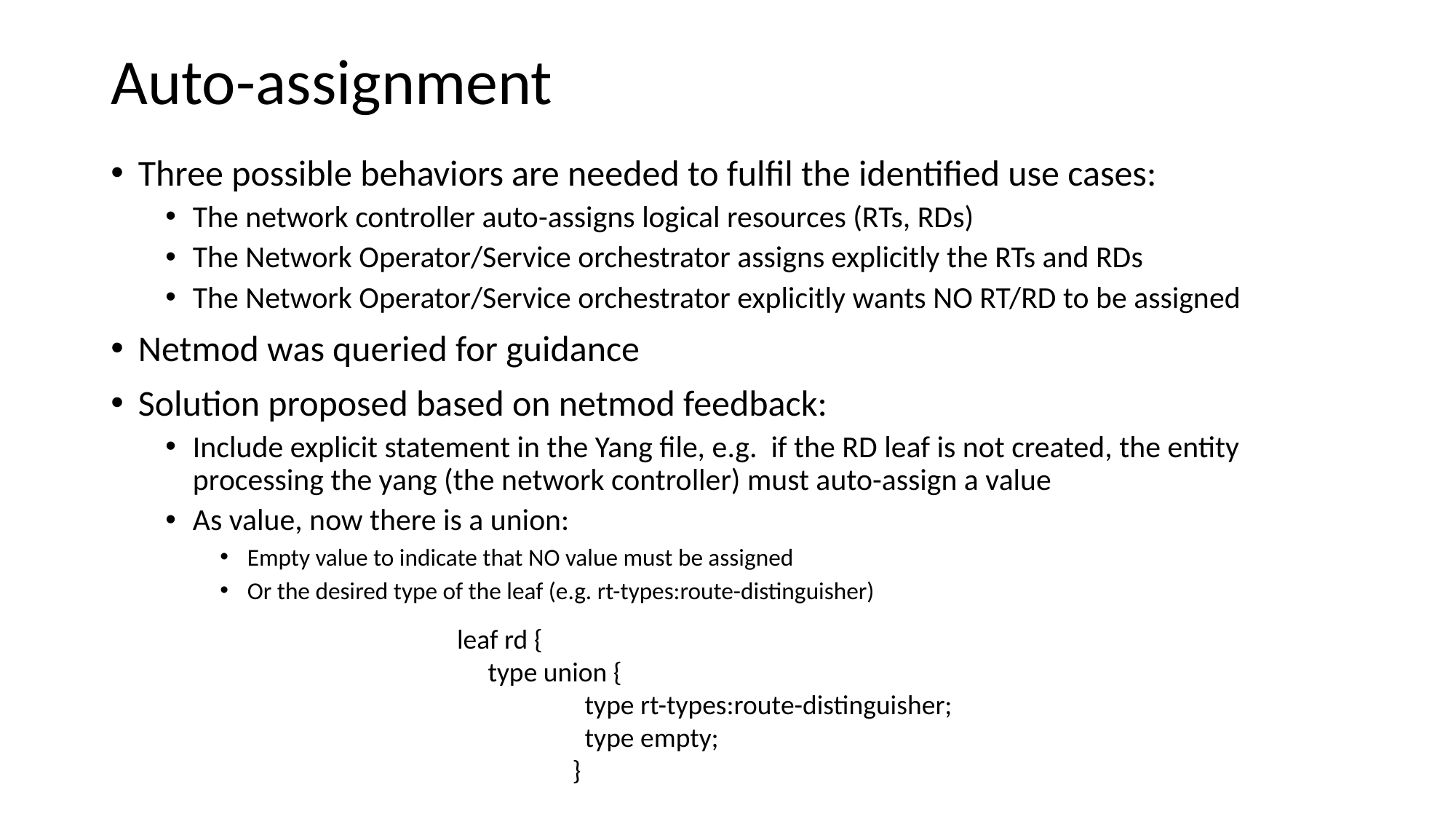

# Auto-assignment
Three possible behaviors are needed to fulfil the identified use cases:
The network controller auto-assigns logical resources (RTs, RDs)
The Network Operator/Service orchestrator assigns explicitly the RTs and RDs
The Network Operator/Service orchestrator explicitly wants NO RT/RD to be assigned
Netmod was queried for guidance
Solution proposed based on netmod feedback:
Include explicit statement in the Yang file, e.g.  if the RD leaf is not created, the entity processing the yang (the network controller) must auto-assign a value
As value, now there is a union:
Empty value to indicate that NO value must be assigned
Or the desired type of the leaf (e.g. rt-types:route-distinguisher)
 leaf rd {
      type union {
	    type rt-types:route-distinguisher;
	    type empty;
	  }